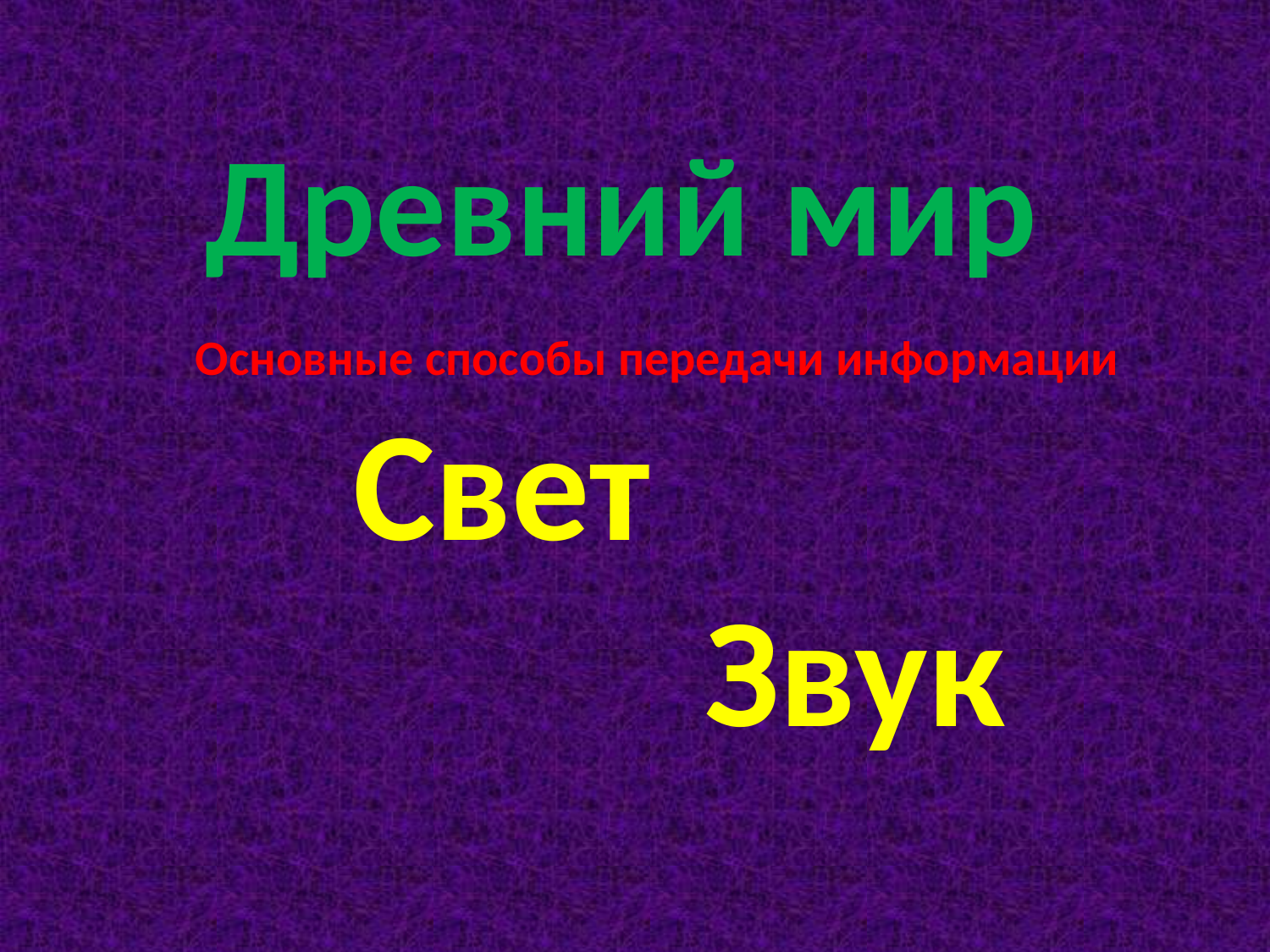

Древний мир

           Основные способы передачи информации
        Свет
                  Звук